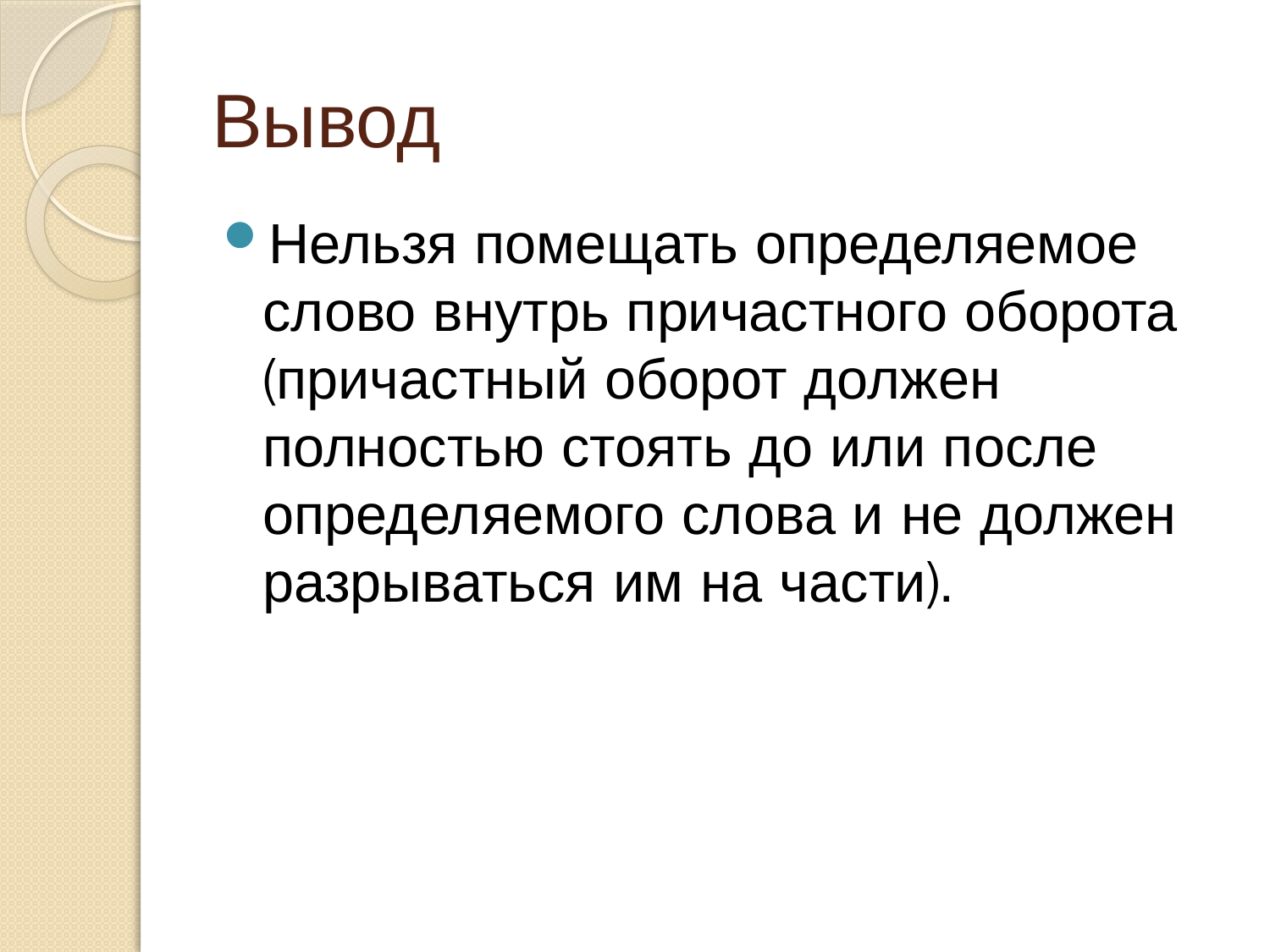

# Вывод
Нельзя помещать определяемое слово внутрь причастного оборота (причастный оборот должен полностью стоять до или после определяемого слова и не должен разрываться им на части).